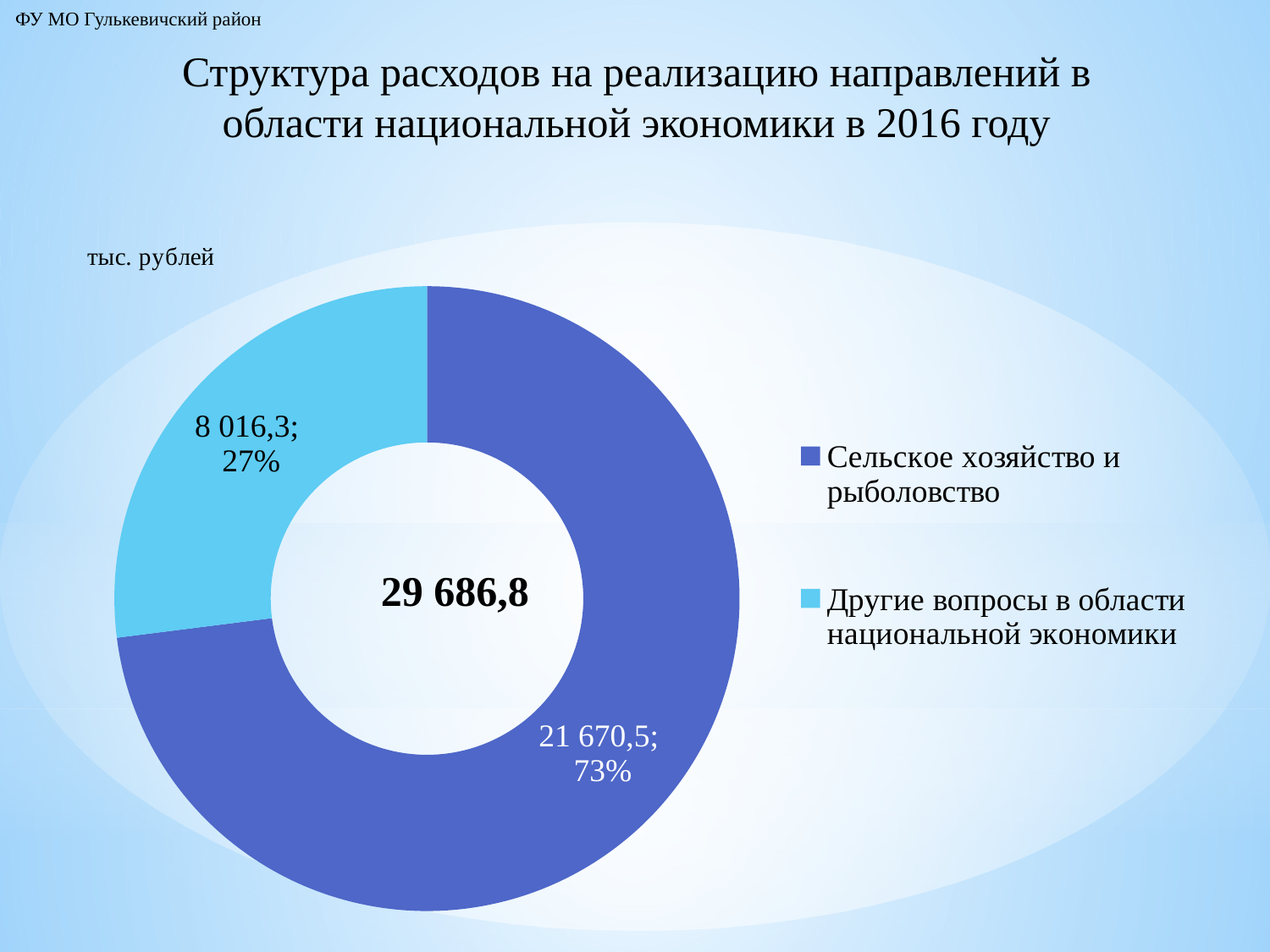

ФУ МО Гулькевичский район
Структура расходов на реализацию направлений в области национальной экономики в 2016 году

### Chart: 29 686,8

| Category | Продажи |
|---|---|
| Сельское хозяйство и рыболовство | 21670.5 |
| Другие вопросы в области национальной экономики | 8016.3 |